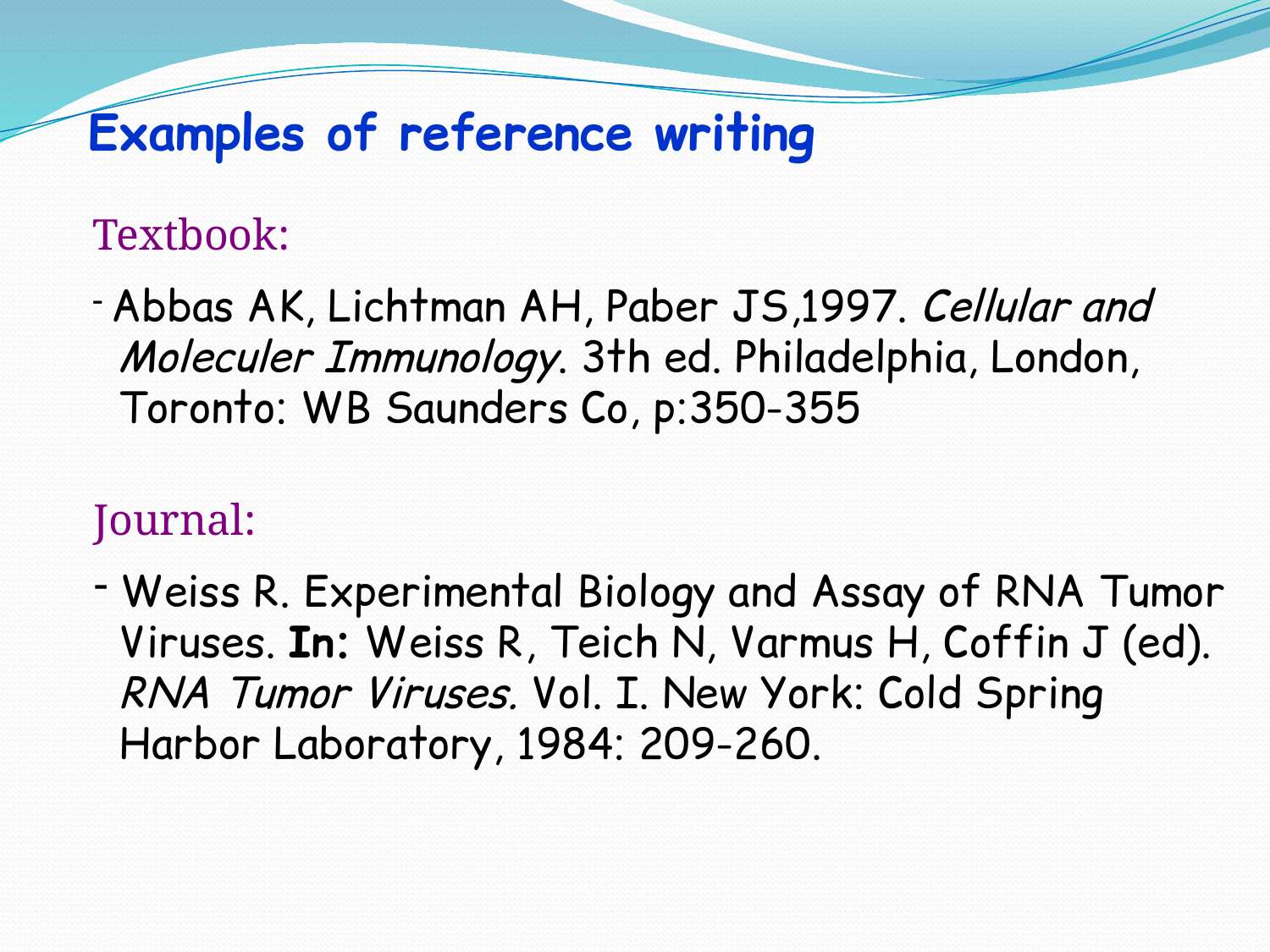

Examples of reference writing
Textbook:
 Abbas AK, Lichtman AH, Paber JS,1997. Cellular and
  Moleculer Immunology. 3th ed. Philadelphia, London,
  Toronto: WB Saunders Co, p:350-355
Journal:
 Weiss R. Experimental Biology and Assay of RNA Tumor
  Viruses. In: Weiss R, Teich N, Varmus H, Coffin J (ed).
  RNA Tumor Viruses. Vol. I. New York: Cold Spring
  Harbor Laboratory, 1984: 209-260.